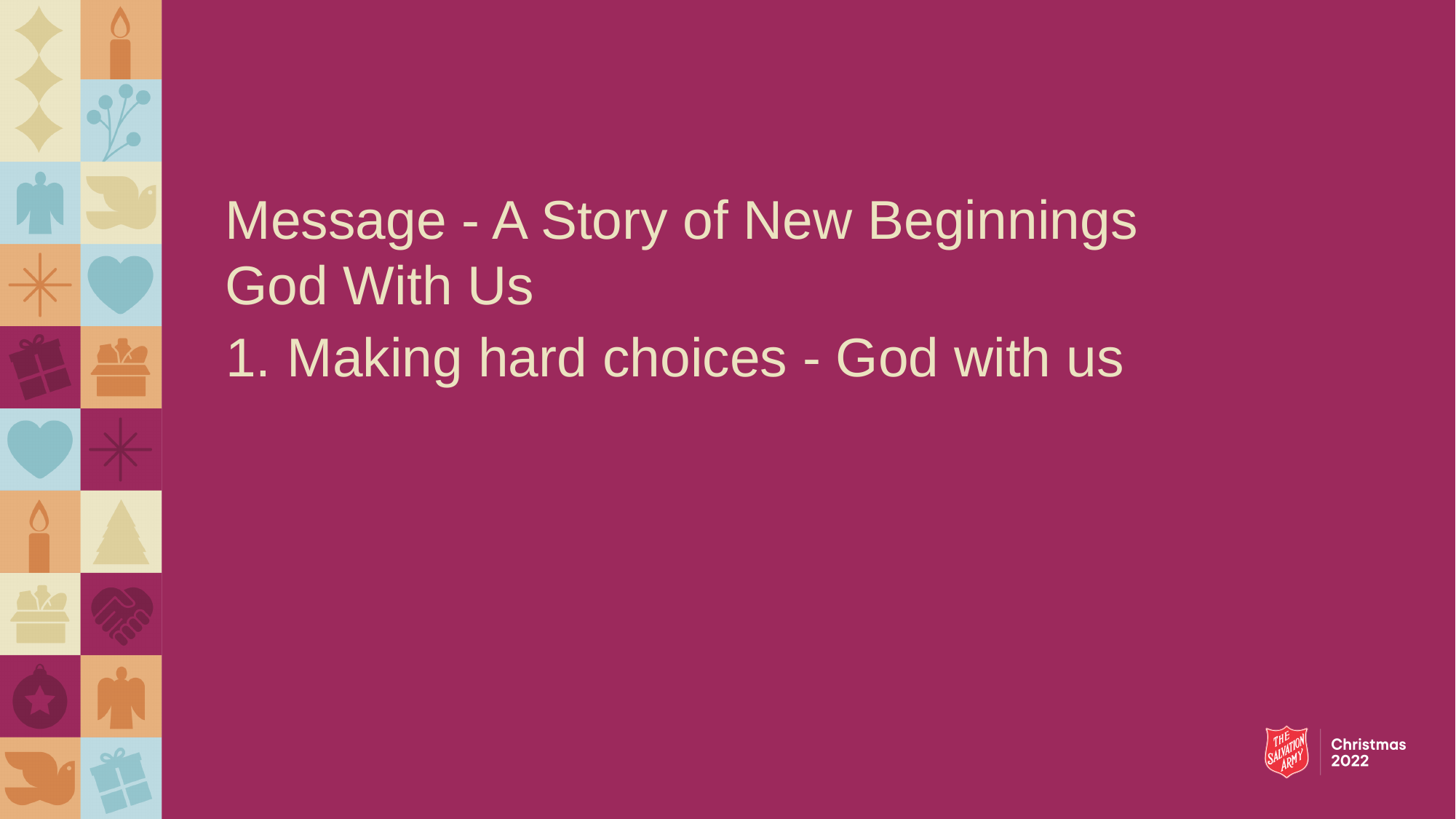

Message - A Story of New Beginnings
God With Us
Making hard choices - God with us